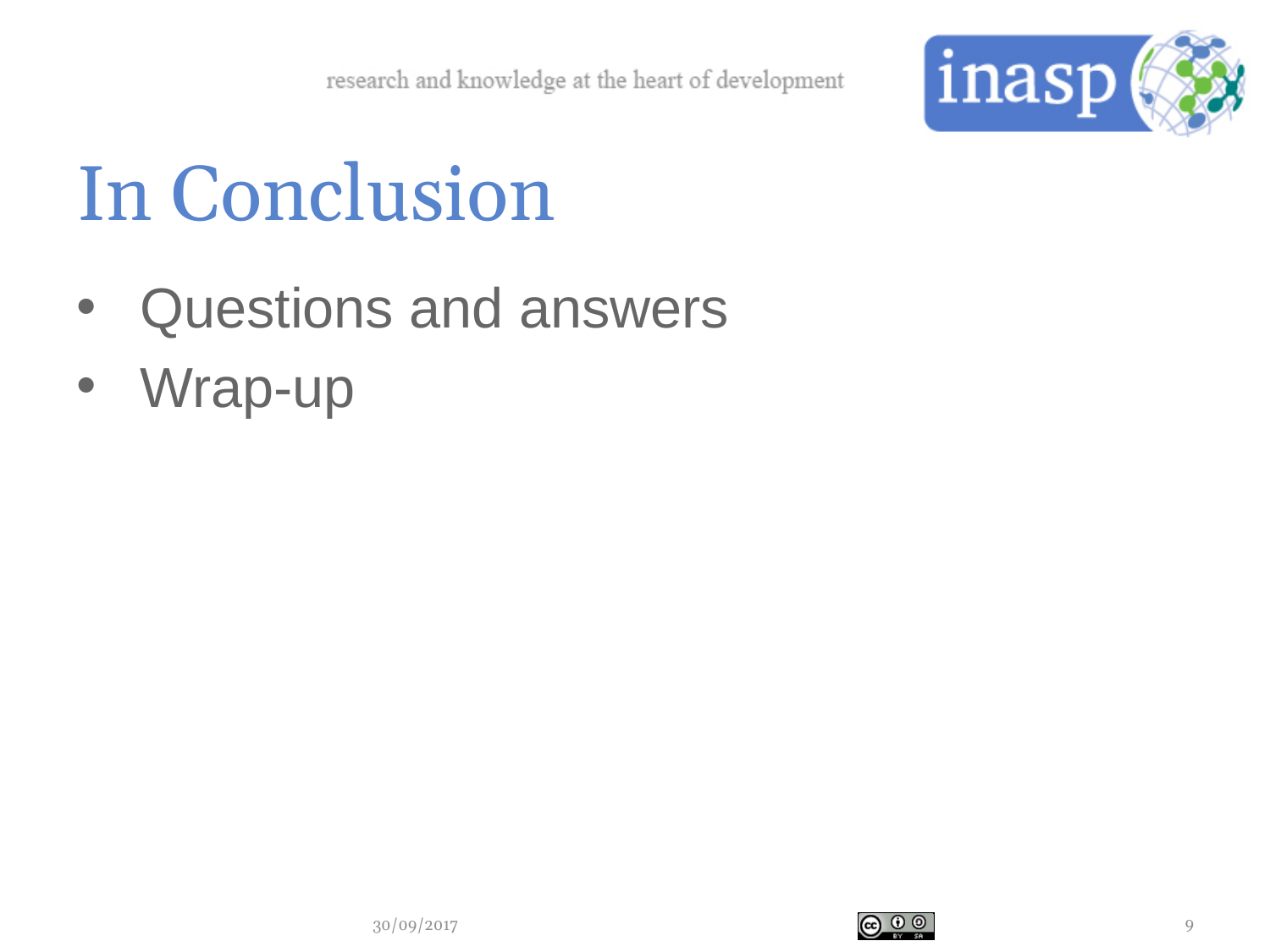

# In Conclusion
Questions and answers
Wrap-up
30/09/2017

9